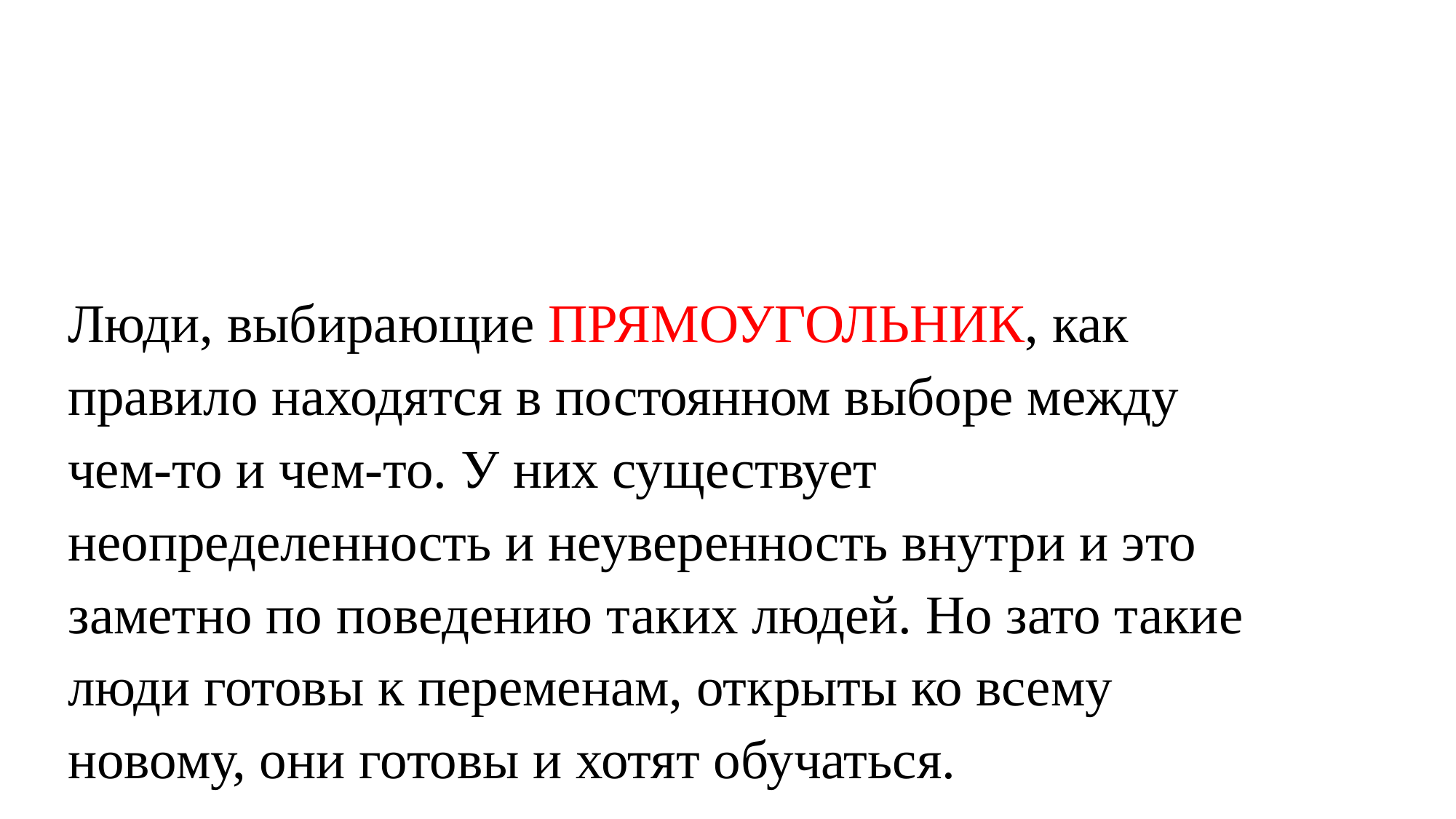

Люди, выбирающие ПРЯМОУГОЛЬНИК, как правило находятся в постоянном выборе между чем-то и чем-то. У них существует неопределенность и неуверенность внутри и это заметно по поведению таких людей. Но зато такие люди готовы к переменам, открыты ко всему новому, они готовы и хотят обучаться.